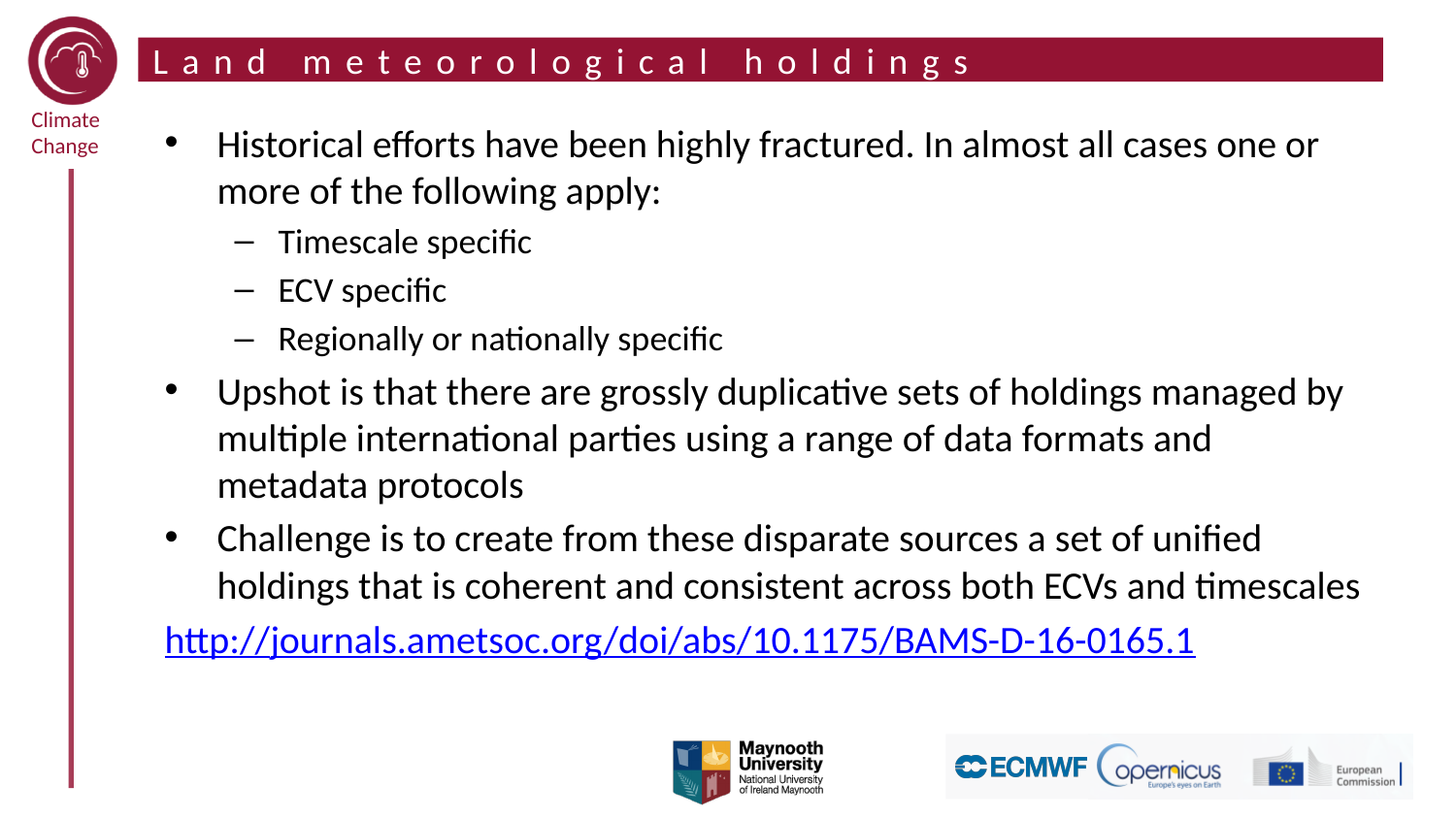

# Land meteorological holdings
Historical efforts have been highly fractured. In almost all cases one or more of the following apply:
Timescale specific
ECV specific
Regionally or nationally specific
Upshot is that there are grossly duplicative sets of holdings managed by multiple international parties using a range of data formats and metadata protocols
Challenge is to create from these disparate sources a set of unified holdings that is coherent and consistent across both ECVs and timescales
http://journals.ametsoc.org/doi/abs/10.1175/BAMS-D-16-0165.1